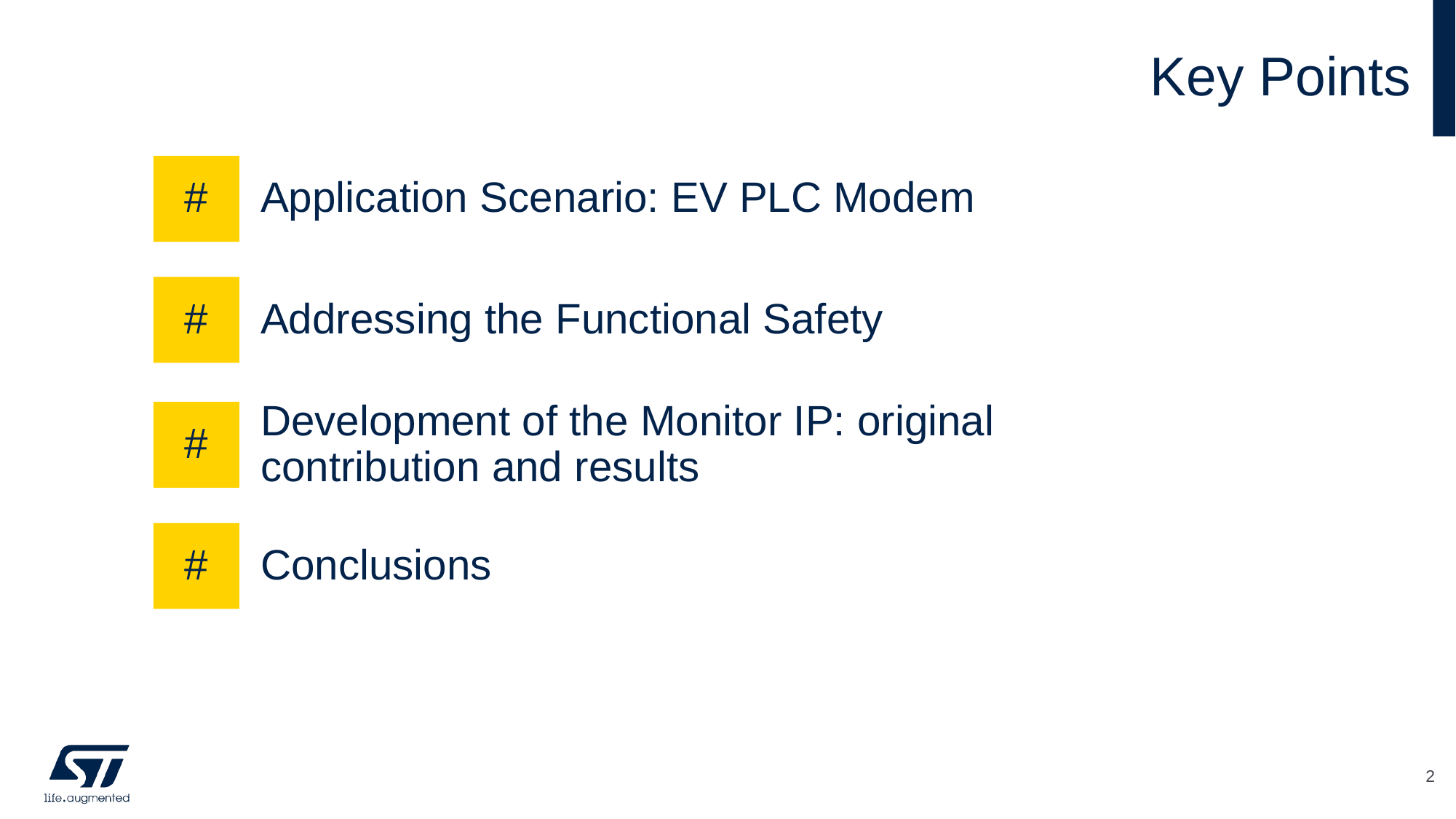

# Key Points
#
Application Scenario: EV PLC Modem
Addressing the Functional Safety

#

Development of the Monitor IP: original contribution and results
#

Conclusions
#
2